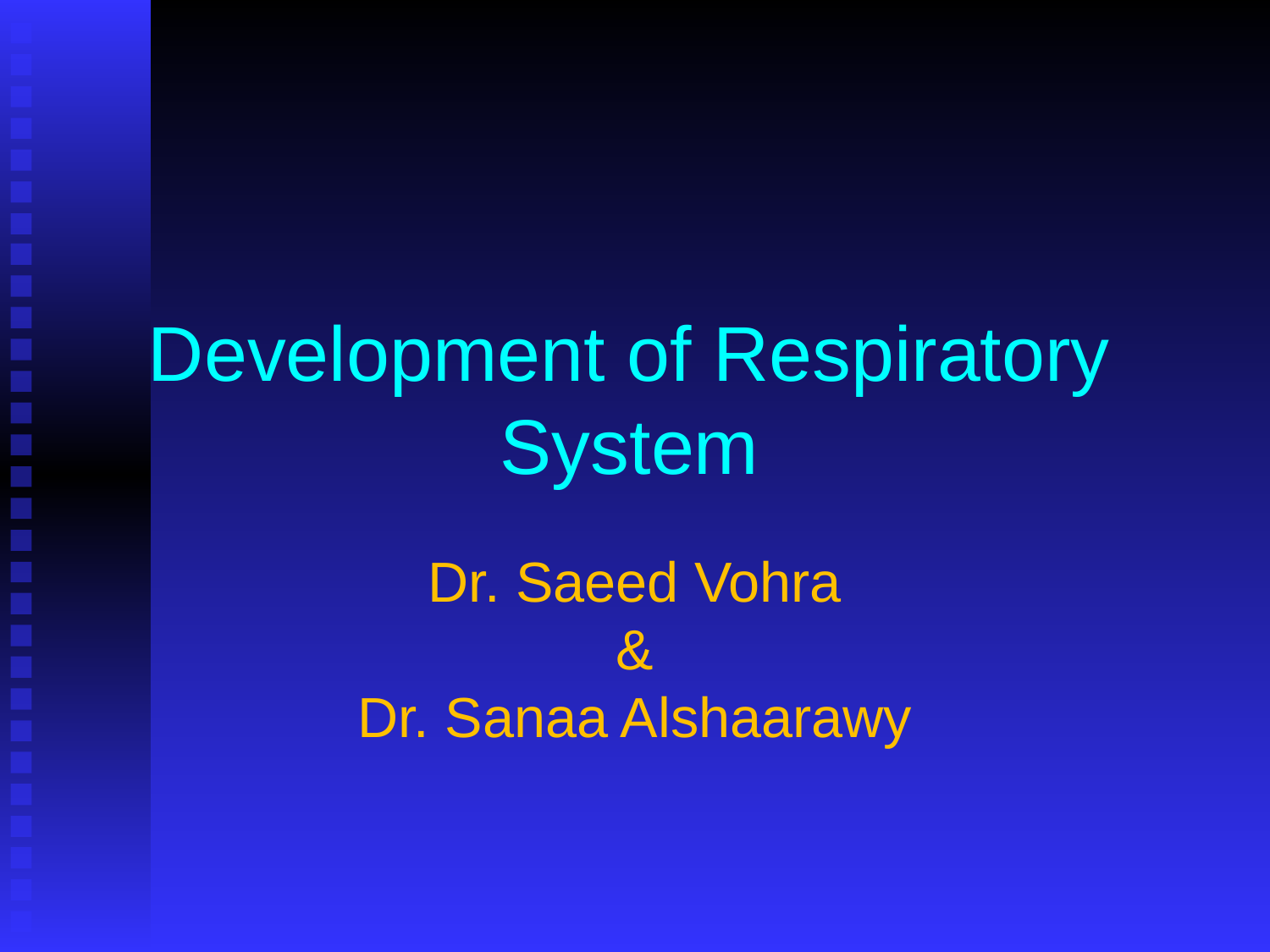

# Development of Respiratory System
Dr. Saeed Vohra
&
Dr. Sanaa Alshaarawy